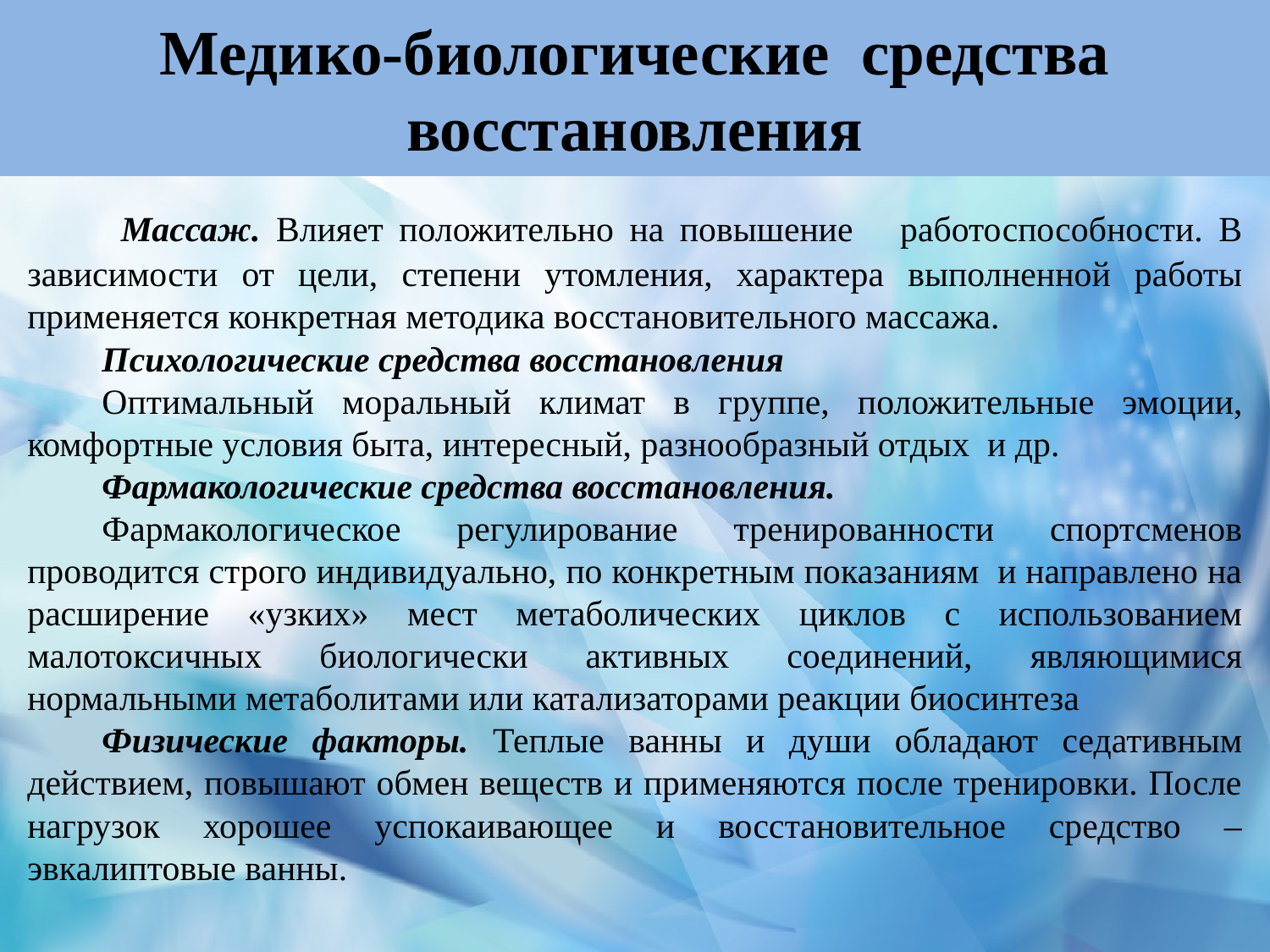

# Медико-биологические  средства восстановления
 Массаж. Влияет положительно на повышение   работоспособности. В зависимости от цели, степени утомления, характера выполненной работы применяется конкретная методика восстановительного массажа.
Психологические средства восстановления
Оптимальный моральный климат в группе, положительные эмоции, комфортные условия быта, интересный, разнообразный отдых  и др.
Фармакологические средства восстановления.
Фармакологическое регулирование тренированности спортсменов проводится строго индивидуально, по конкретным показаниям  и направлено на расширение «узких» мест метаболических циклов с использованием малотоксичных биологически активных соединений, являющимися нормальными метаболитами или катализаторами реакции биосинтеза
Физические факторы. Теплые ванны и души обладают седативным действием, повышают обмен веществ и применяются после тренировки. После нагрузок хорошее успокаивающее и восстановительное средство – эвкалиптовые ванны.